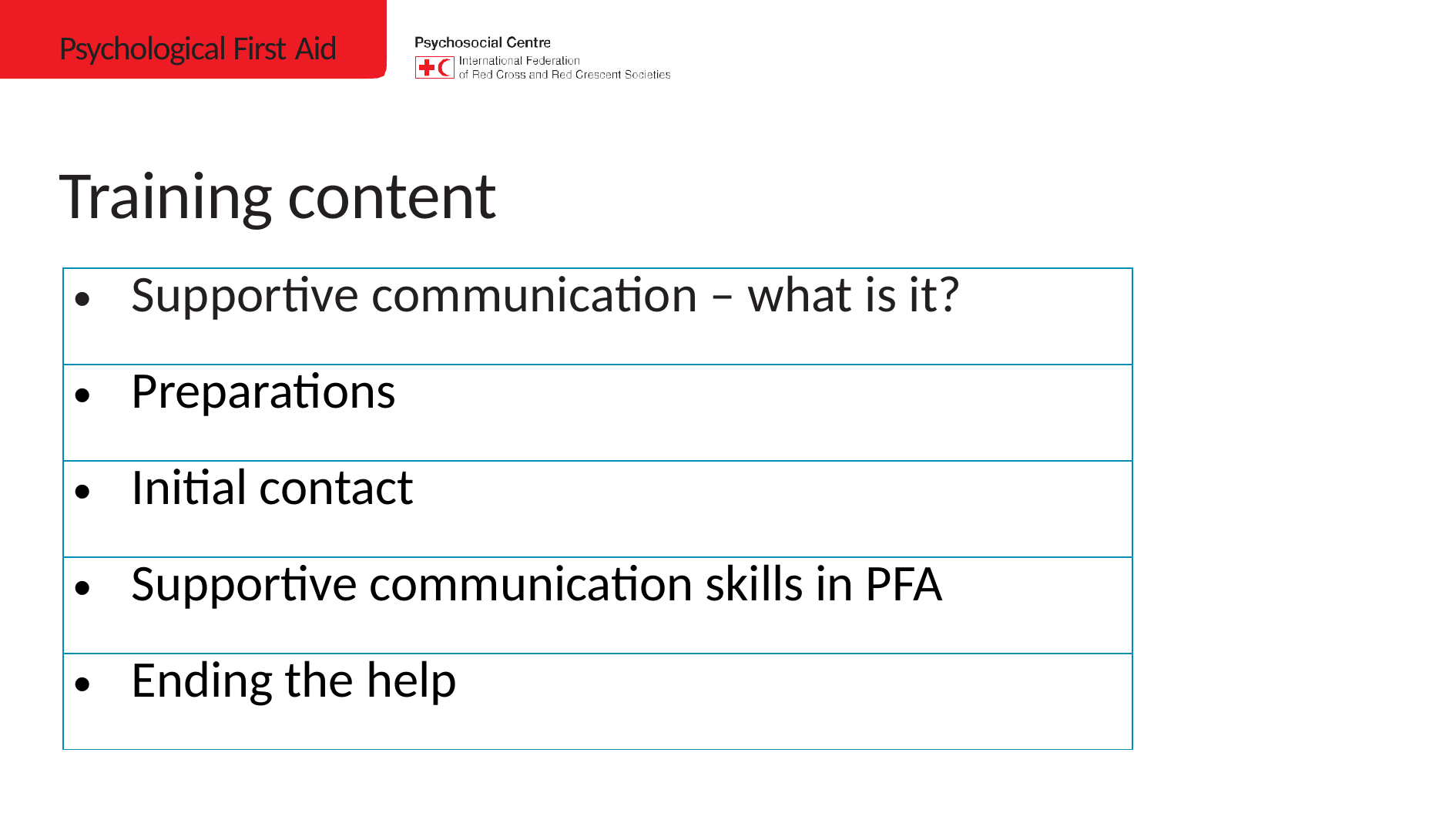

# Psychological First Aid
Module 2 Basic PFA

Training content
| Supportive communication – what is it? |
| --- |
| Preparations |
| Initial contact |
| Supportive communication skills in PFA |
| Ending the help |